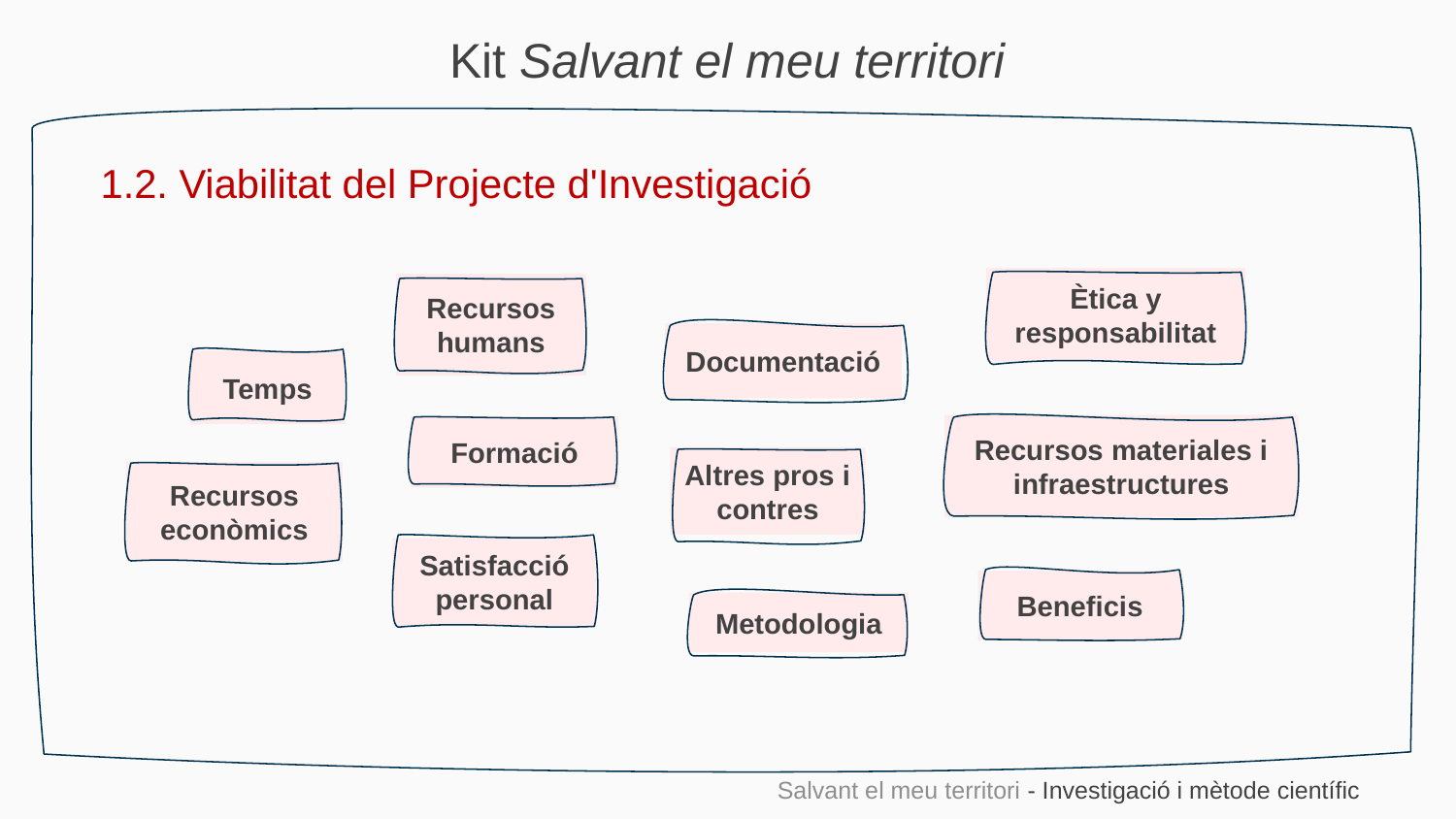

Kit Salvant el meu territori

1.2. Viabilitat del Projecte d'Investigació

Ètica y responsabilitat
Recursos humans

Documentació

Temps

Recursos materiales i infraestructures
Formació
Altres pros i contres
Recursos econòmics

Satisfacció personal
Beneficis
Metodologia
Salvant el meu territori - Investigació i mètode científic